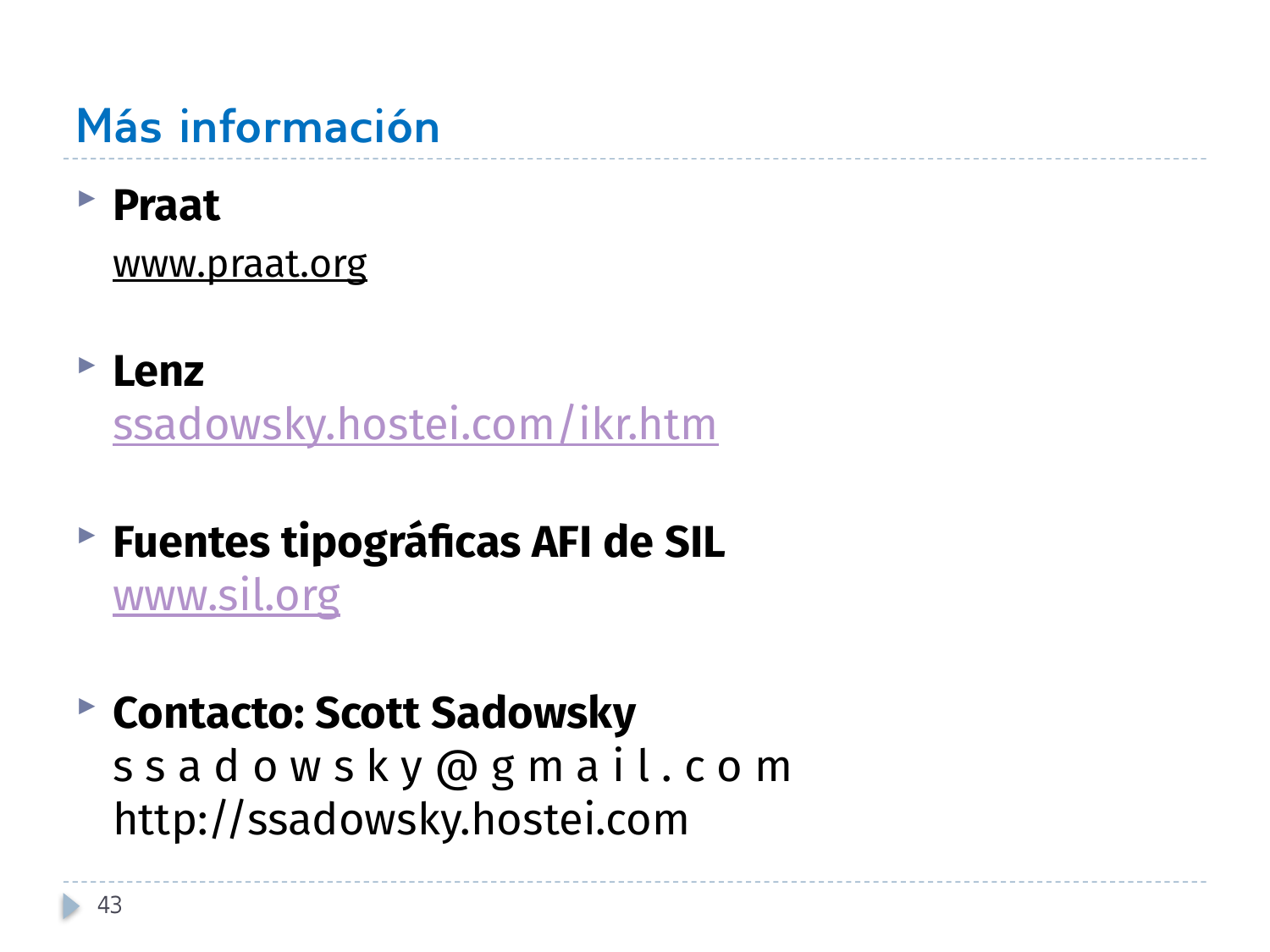

# Más información
Praat
www.praat.org
Lenz
ssadowsky.hostei.com/ikr.htm
Fuentes tipográficas AFI de SIL
www.sil.org
Contacto: Scott Sadowsky
s s a d o w s k y @ g m a i l . c o m
http://ssadowsky.hostei.com

43